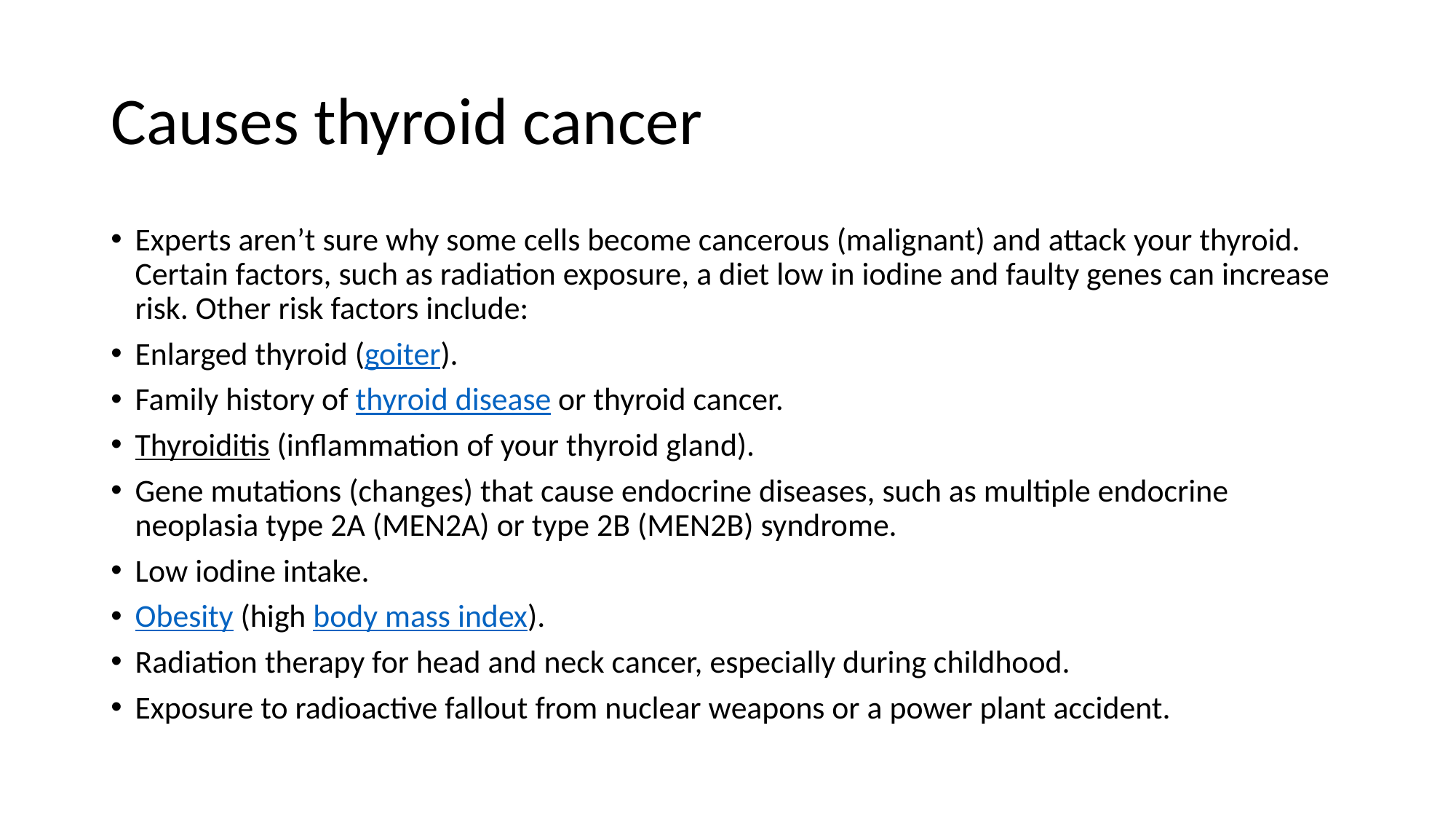

# Causes thyroid cancer
Experts aren’t sure why some cells become cancerous (malignant) and attack your thyroid. Certain factors, such as radiation exposure, a diet low in iodine and faulty genes can increase risk. Other risk factors include:
Enlarged thyroid (goiter).
Family history of thyroid disease or thyroid cancer.
Thyroiditis (inflammation of your thyroid gland).
Gene mutations (changes) that cause endocrine diseases, such as multiple endocrine neoplasia type 2A (MEN2A) or type 2B (MEN2B) syndrome.
Low iodine intake.
Obesity (high body mass index).
Radiation therapy for head and neck cancer, especially during childhood.
Exposure to radioactive fallout from nuclear weapons or a power plant accident.